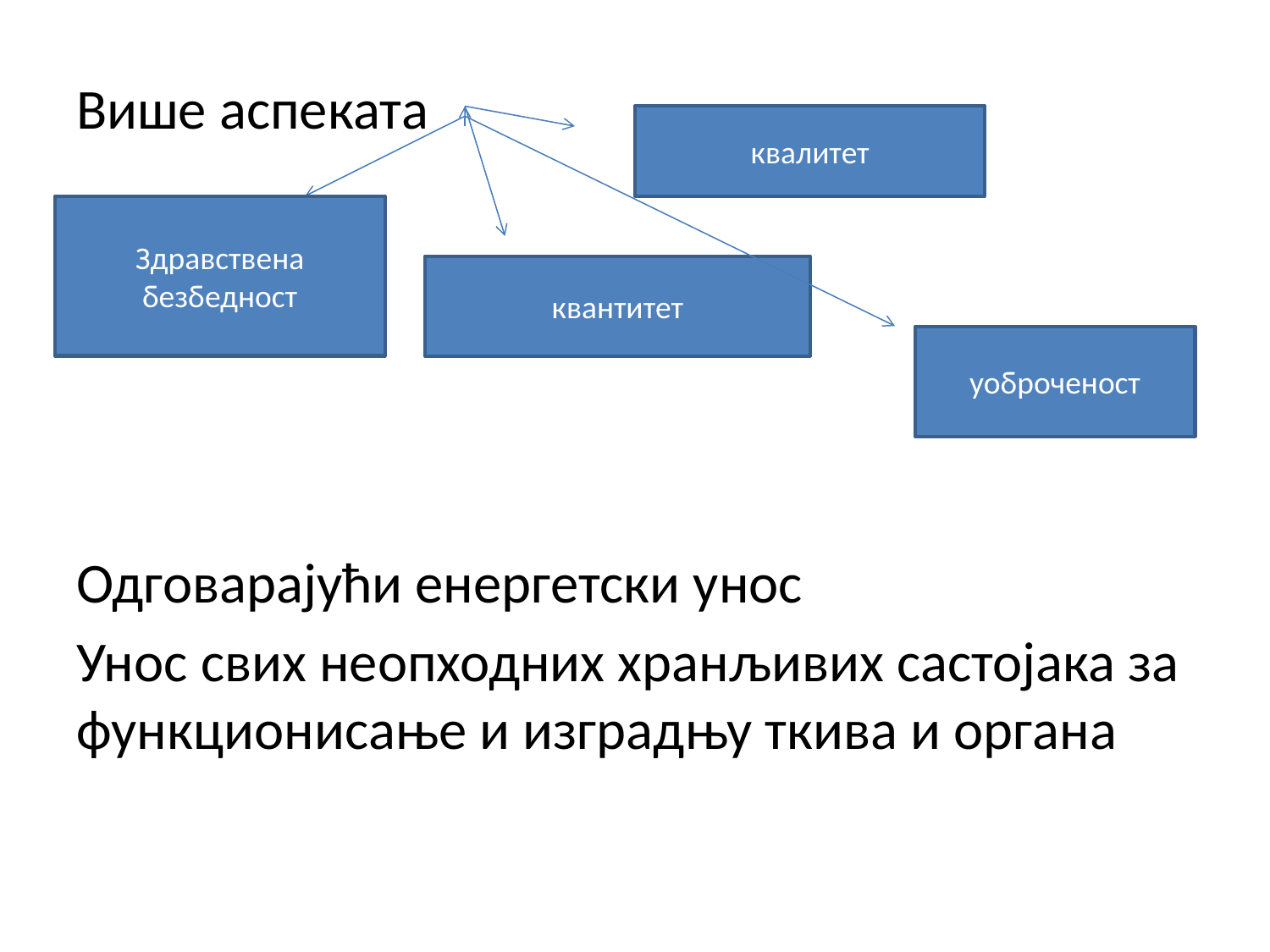

Више аспеката

Одговарајући енергетски унос
Унос свих неопходних хранљивих састојака за функционисање и изградњу ткива и органа

квалитет
Здравствена безбедност
квантитет
уоброченост